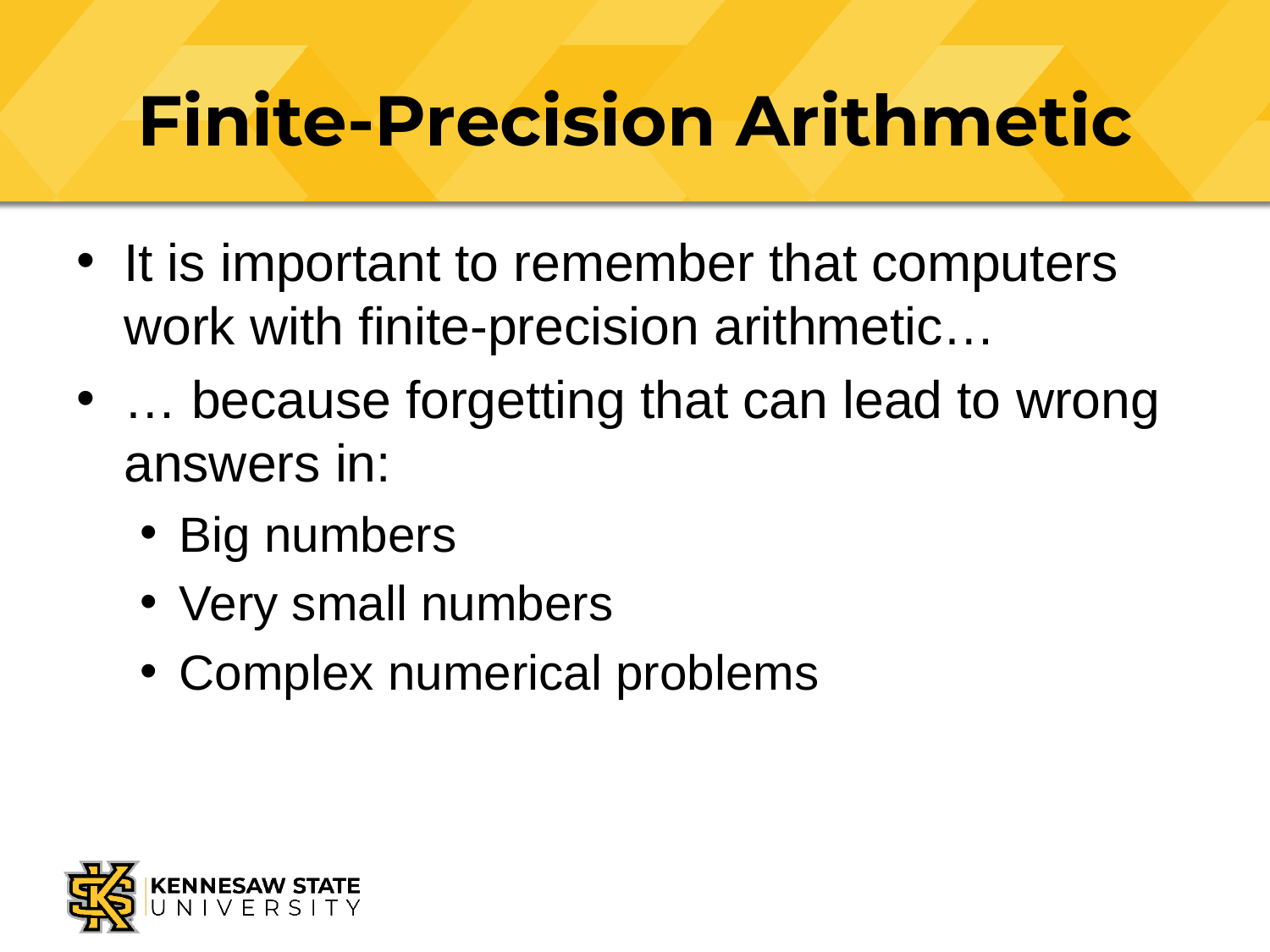

# Finite-Precision Arithmetic
It is important to remember that computers work with finite-precision arithmetic…
… because forgetting that can lead to wrong answers in:
Big numbers
Very small numbers
Complex numerical problems